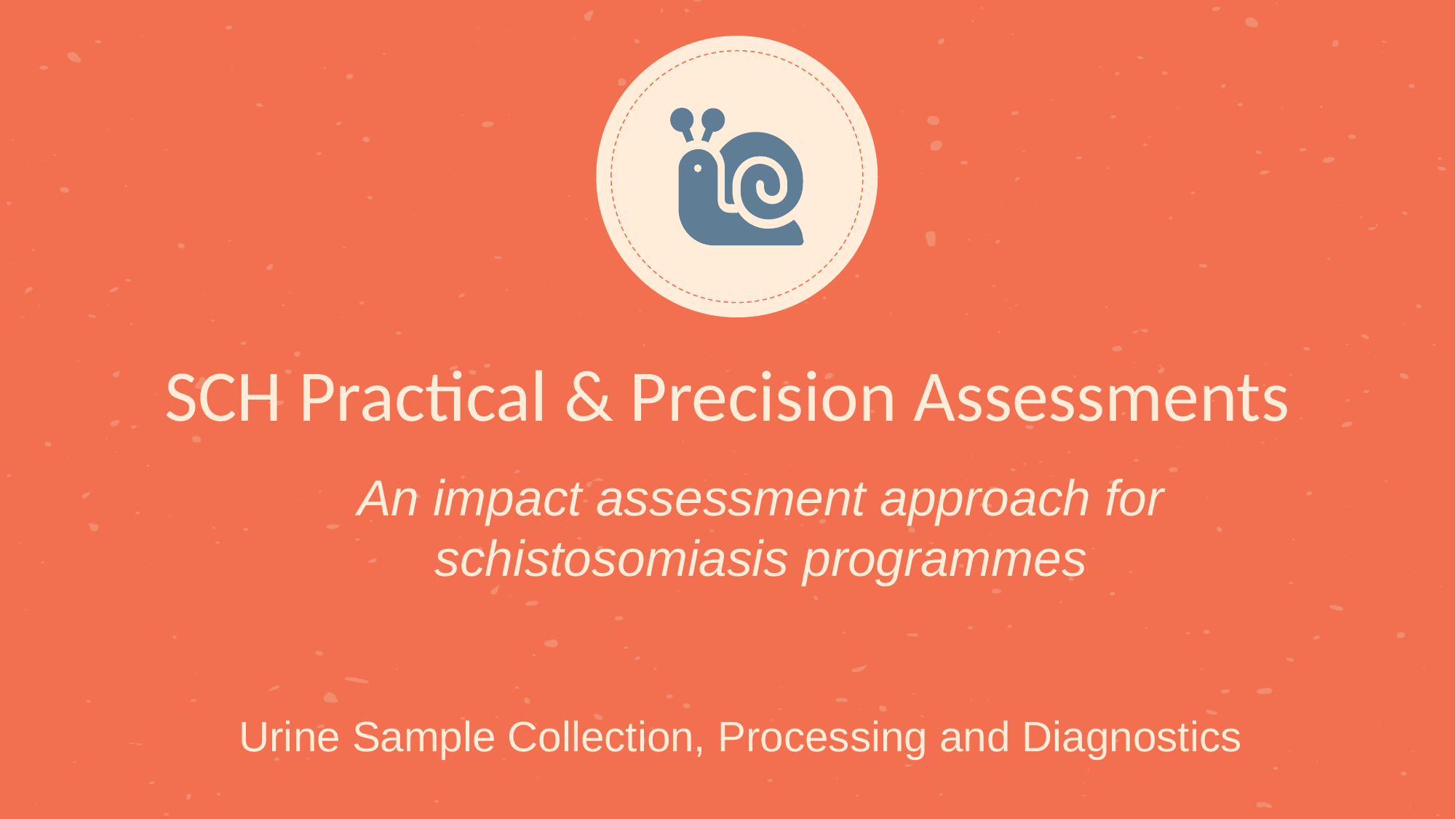

# SCH Practical & Precision Assessments
An impact assessment approach for schistosomiasis programmes
Urine Sample Collection, Processing and Diagnostics